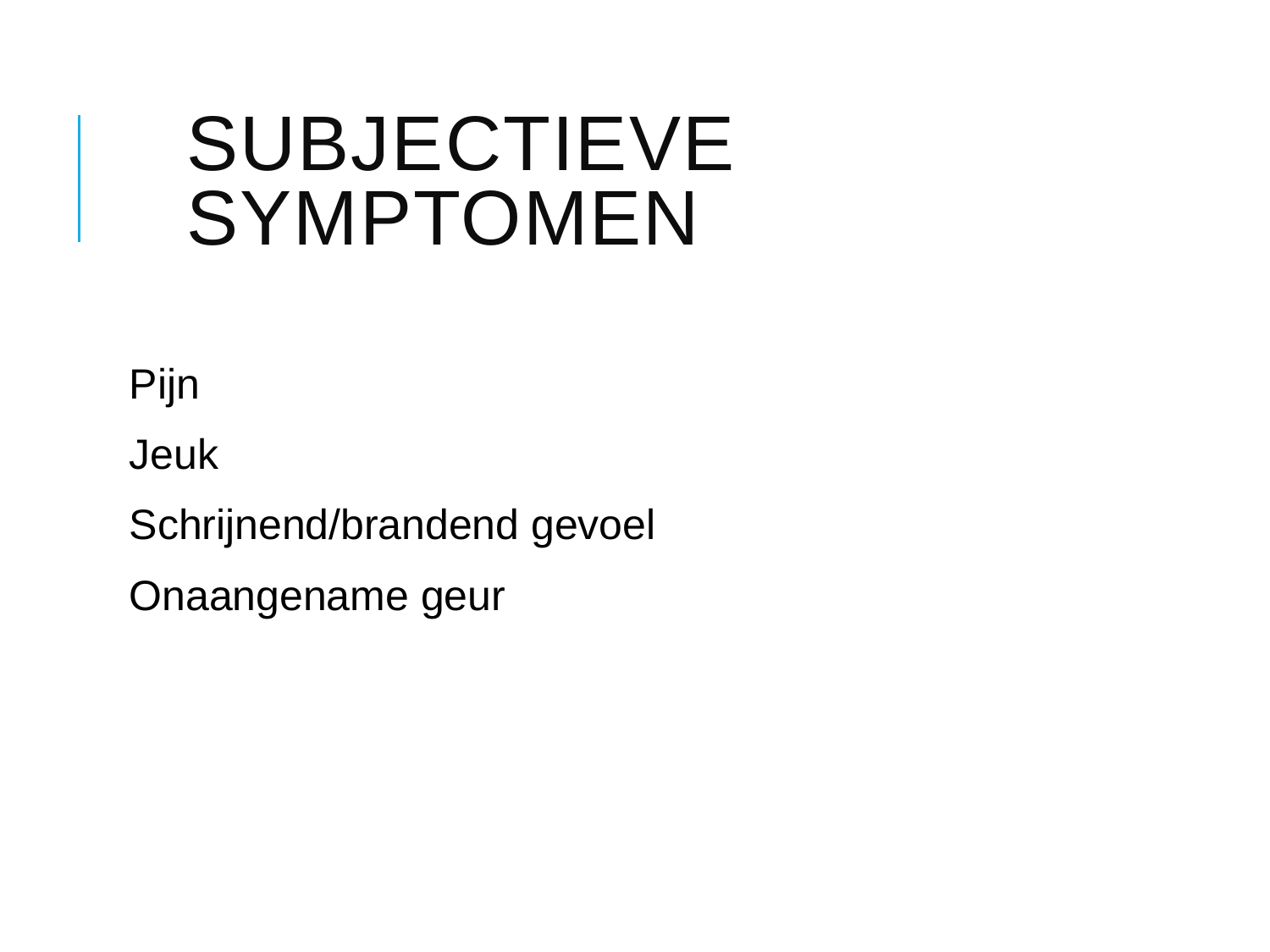

# Subjectieve symptomen
Pijn
Jeuk
Schrijnend/brandend gevoel
Onaangename geur